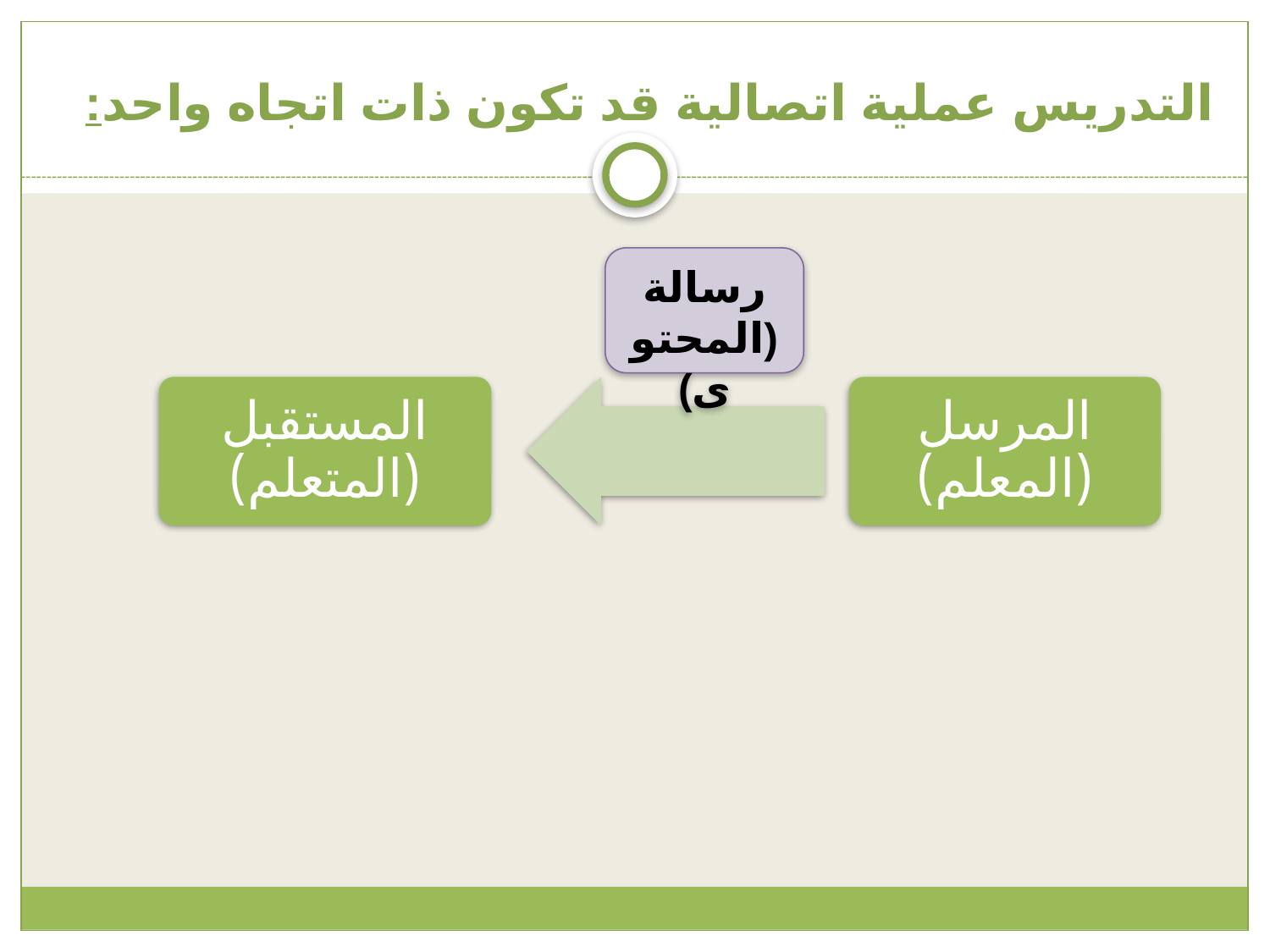

# التدريس عملية اتصالية قد تكون ذات اتجاه واحد:
رسالة (المحتوى)
المستقبل (المتعلم)

المرسل (المعلم)